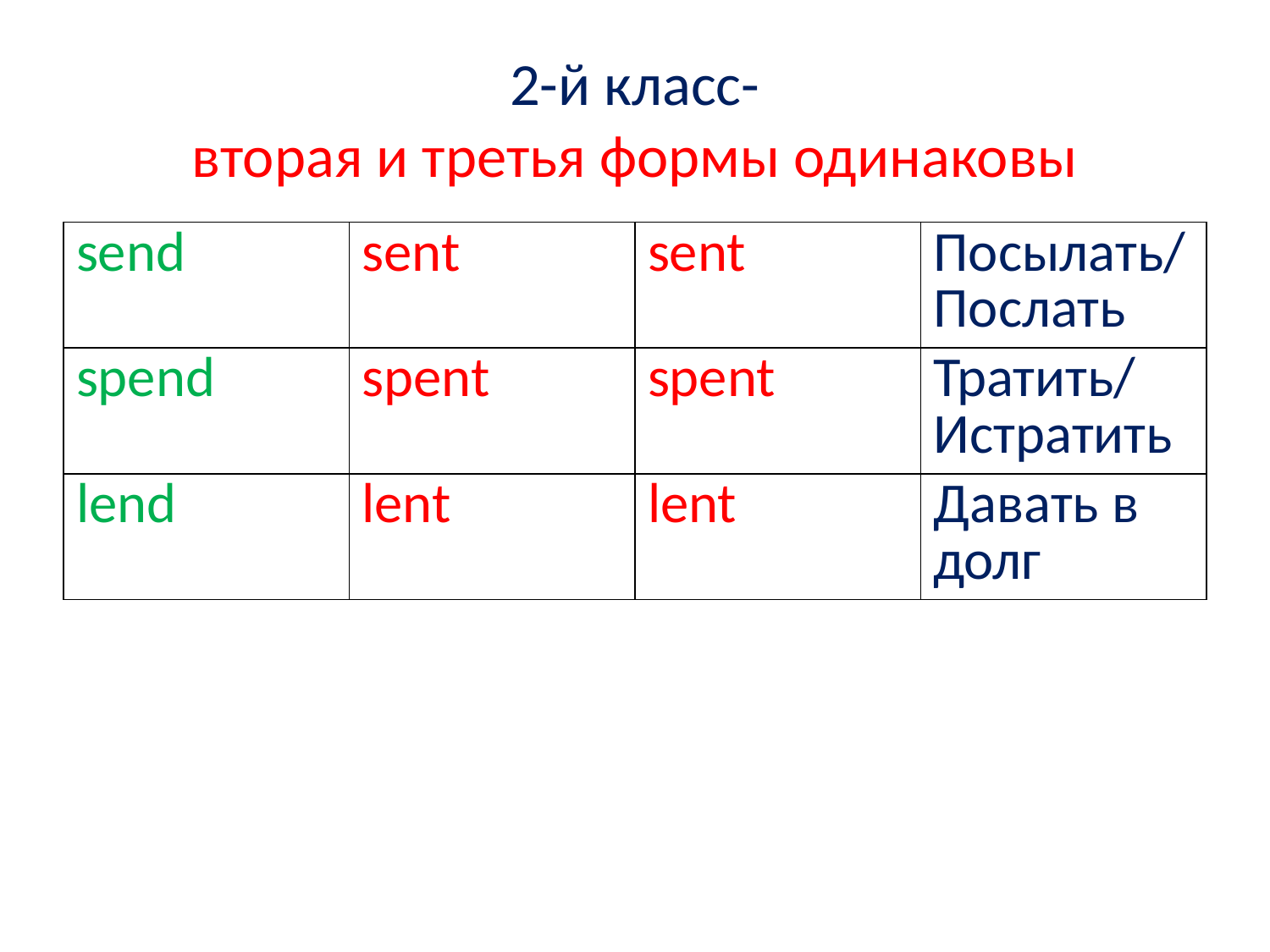

# 2-й класс- вторая и третья формы одинаковы
| send | sent | sent | Посылать/ Послать |
| --- | --- | --- | --- |
| spend | spent | spent | Тратить/ Истратить |
| lend | lent | lent | Давать в долг |